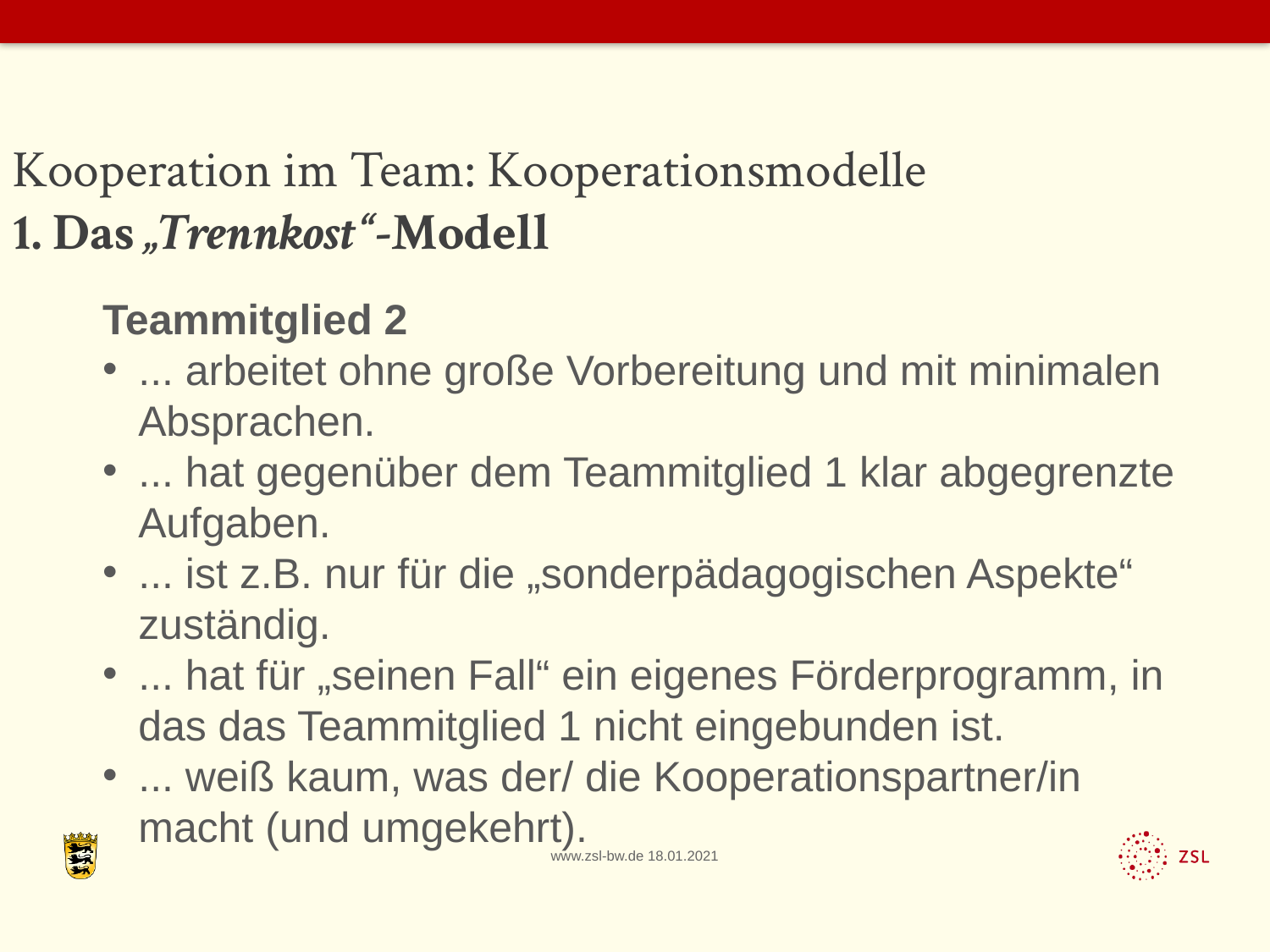

# Kooperation im Team: Kooperationsmodelle 1. Das „Trennkost“-Modell
Teammitglied 2
... arbeitet ohne große Vorbereitung und mit minimalen Absprachen.
... hat gegenüber dem Teammitglied 1 klar abgegrenzte Aufgaben.
... ist z.B. nur für die „sonderpädagogischen Aspekte“ zuständig.
... hat für „seinen Fall“ ein eigenes Förderprogramm, in das das Teammitglied 1 nicht eingebunden ist.
... weiß kaum, was der/ die Kooperationspartner/in macht (und umgekehrt).